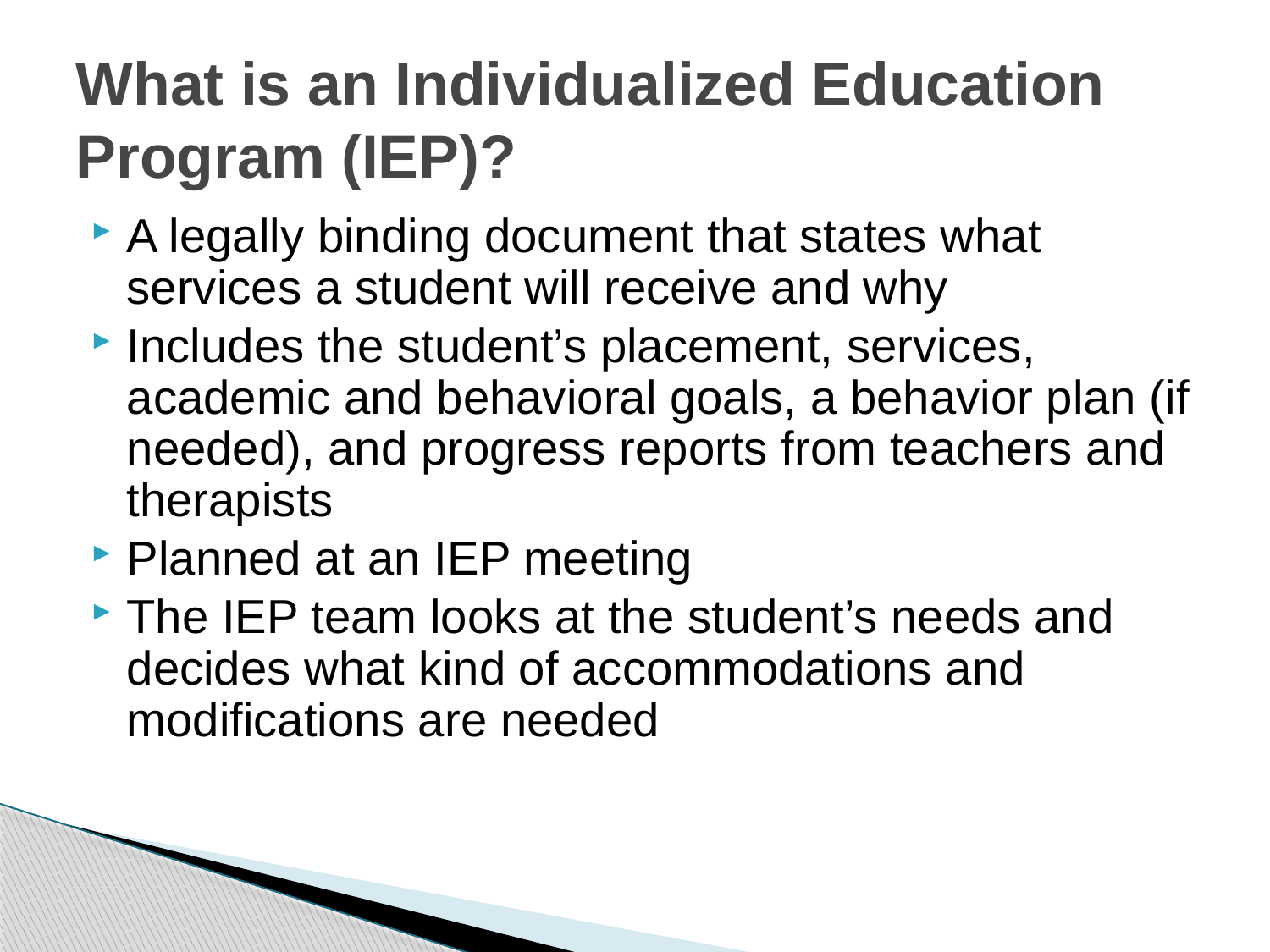

# What is an Individualized Education Program (IEP)?
A legally binding document that states what services a student will receive and why
Includes the student’s placement, services, academic and behavioral goals, a behavior plan (if needed), and progress reports from teachers and therapists
Planned at an IEP meeting
The IEP team looks at the student’s needs and decides what kind of accommodations and modifications are needed